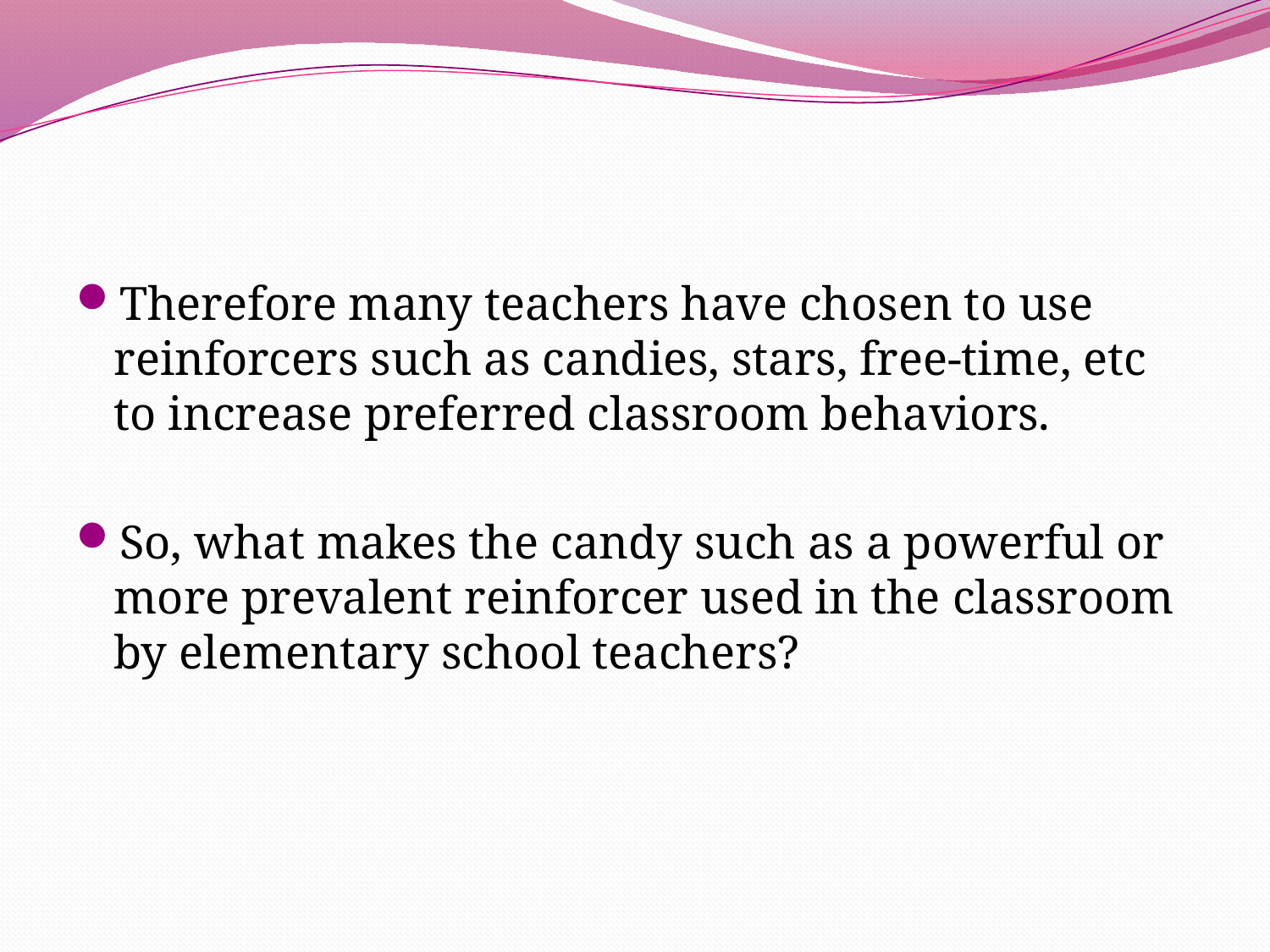

#
Therefore many teachers have chosen to use reinforcers such as candies, stars, free-time, etc to increase preferred classroom behaviors.

So, what makes the candy such as a powerful or more prevalent reinforcer used in the classroom by elementary school teachers?